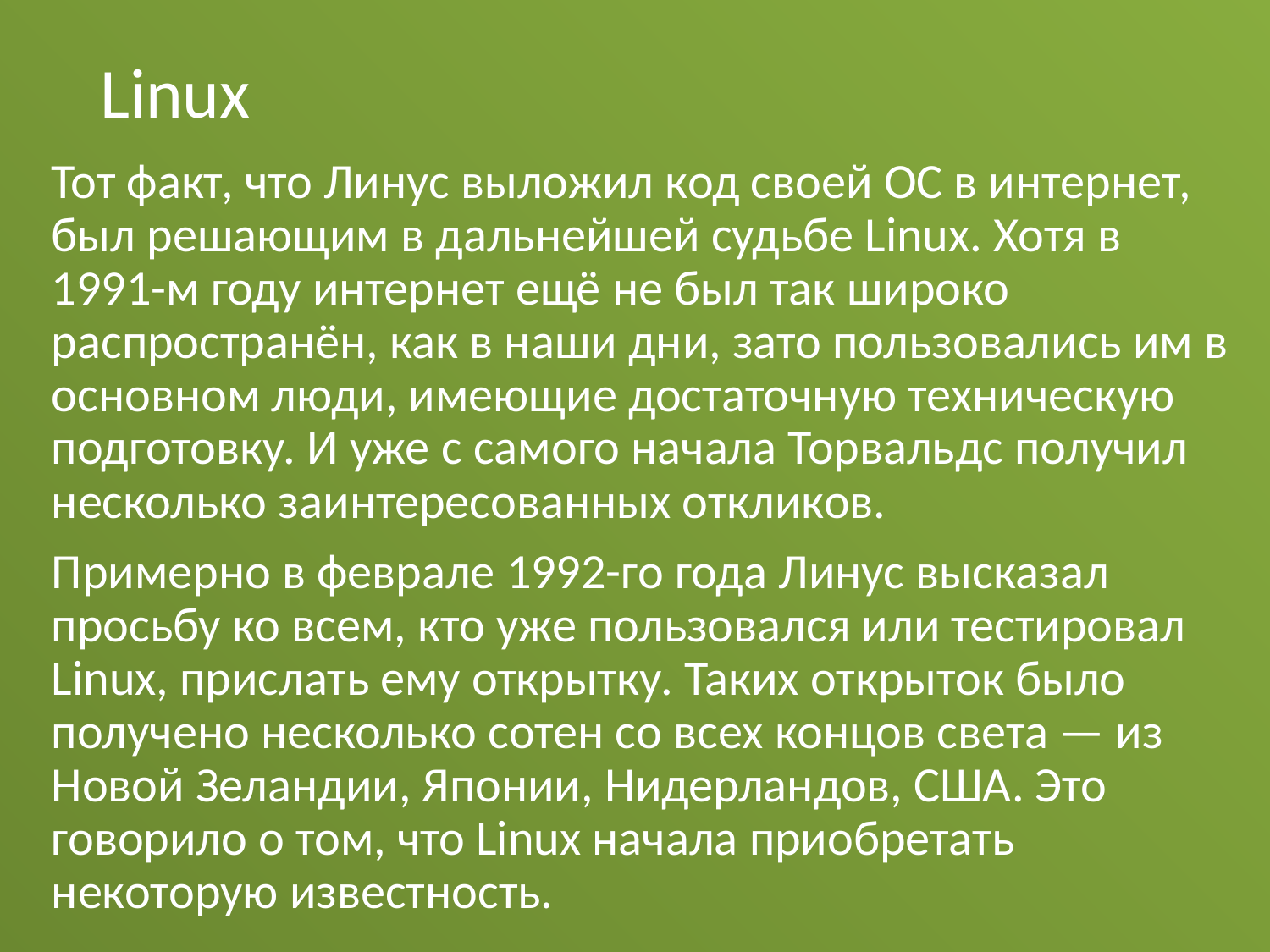

# Linux
Тот факт, что Линус выложил код своей ОС в интернет, был решающим в дальнейшей судьбе Linux. Хотя в 1991-м году интернет ещё не был так широко распространён, как в наши дни, зато пользовались им в основном люди, имеющие достаточную техническую подготовку. И уже с самого начала Торвальдс получил несколько заинтересованных откликов.
Примерно в феврале 1992-го года Линус высказал просьбу ко всем, кто уже пользовался или тестировал Linux, прислать ему открытку. Таких открыток было получено несколько сотен со всех концов света — из Новой Зеландии, Японии, Нидерландов, США. Это говорило о том, что Linux начала приобретать некоторую известность.